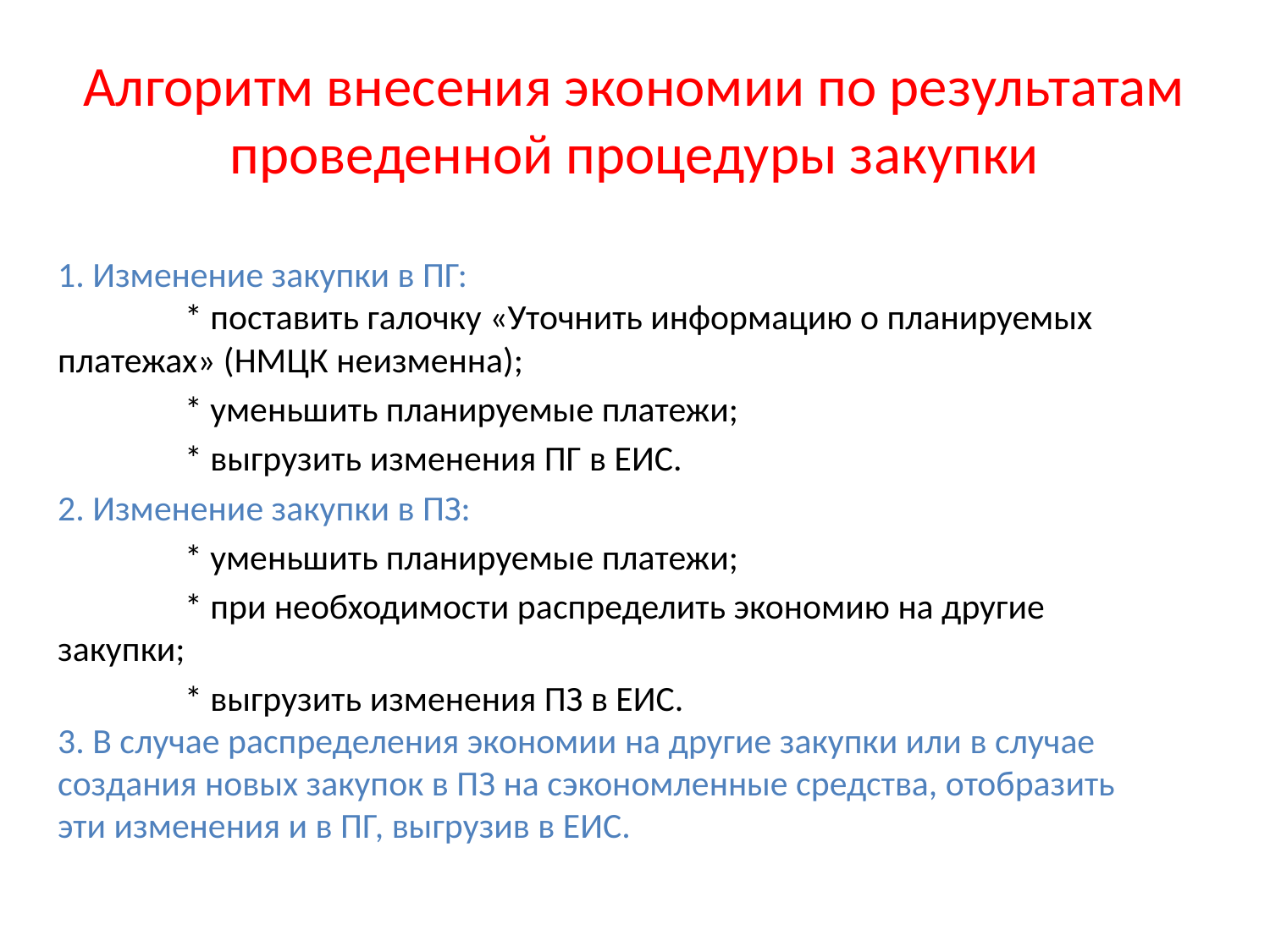

# Алгоритм внесения экономии по результатам проведенной процедуры закупки
1. Изменение закупки в ПГ:
	* поставить галочку «Уточнить информацию о планируемых платежах» (НМЦК неизменна);
	* уменьшить планируемые платежи;
	* выгрузить изменения ПГ в ЕИС.
2. Изменение закупки в ПЗ:
	* уменьшить планируемые платежи;
	* при необходимости распределить экономию на другие закупки;
	* выгрузить изменения ПЗ в ЕИС.
3. В случае распределения экономии на другие закупки или в случае создания новых закупок в ПЗ на сэкономленные средства, отобразить эти изменения и в ПГ, выгрузив в ЕИС.